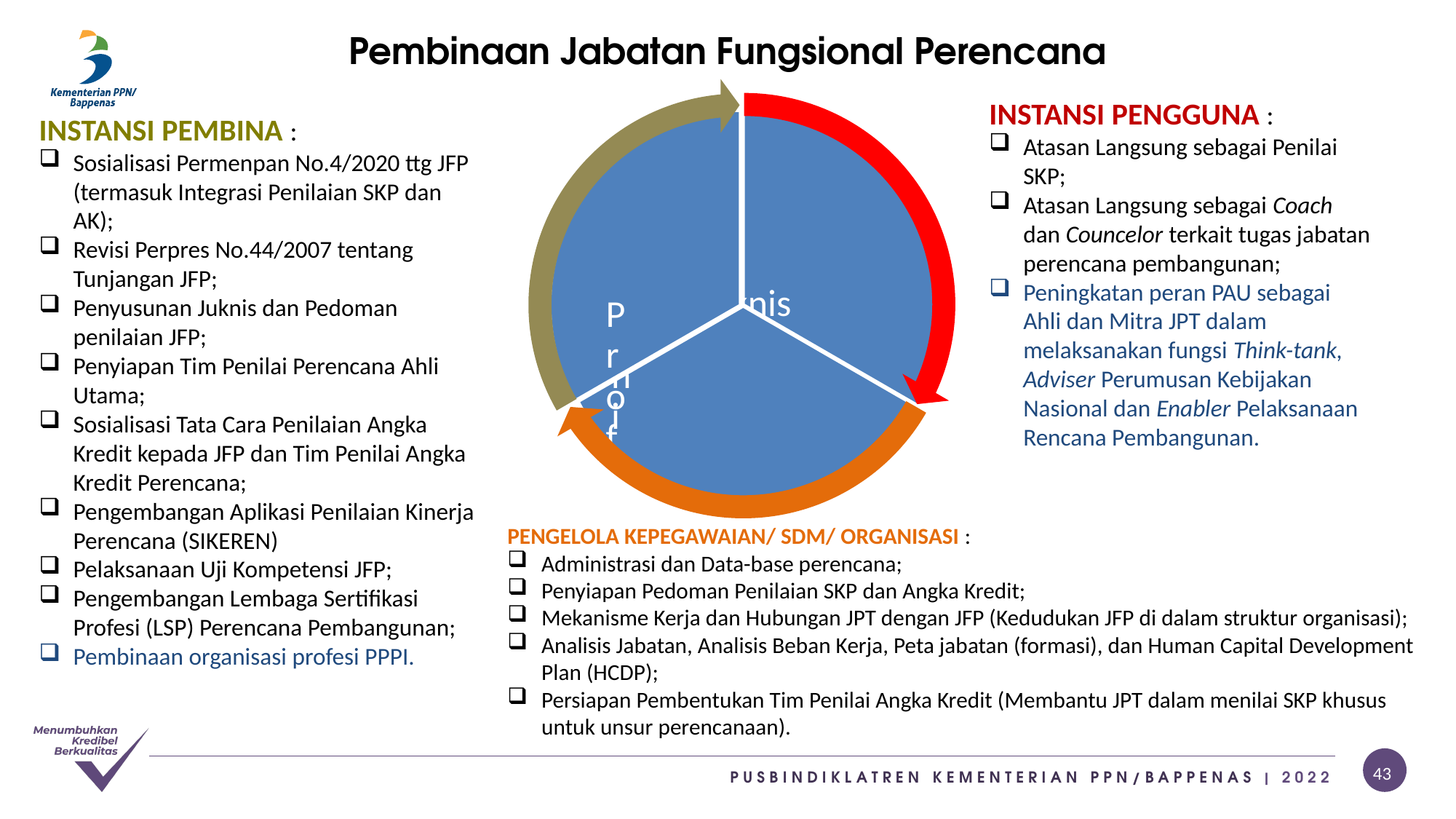

Pembinaan Jabatan Fungsional Perencana
Teknis
Administrasi
Profesi
INSTANSI PENGGUNA :
Atasan Langsung sebagai Penilai SKP;
Atasan Langsung sebagai Coach dan Councelor terkait tugas jabatan perencana pembangunan;
Peningkatan peran PAU sebagai Ahli dan Mitra JPT dalam melaksanakan fungsi Think-tank, Adviser Perumusan Kebijakan Nasional dan Enabler Pelaksanaan Rencana Pembangunan.
INSTANSI PEMBINA :
Sosialisasi Permenpan No.4/2020 ttg JFP (termasuk Integrasi Penilaian SKP dan AK);
Revisi Perpres No.44/2007 tentang Tunjangan JFP;
Penyusunan Juknis dan Pedoman penilaian JFP;
Penyiapan Tim Penilai Perencana Ahli Utama;
Sosialisasi Tata Cara Penilaian Angka Kredit kepada JFP dan Tim Penilai Angka Kredit Perencana;
Pengembangan Aplikasi Penilaian Kinerja Perencana (SIKEREN)
Pelaksanaan Uji Kompetensi JFP;
Pengembangan Lembaga Sertifikasi Profesi (LSP) Perencana Pembangunan;
Pembinaan organisasi profesi PPPI.
PENGELOLA KEPEGAWAIAN/ SDM/ ORGANISASI :
Administrasi dan Data-base perencana;
Penyiapan Pedoman Penilaian SKP dan Angka Kredit;
Mekanisme Kerja dan Hubungan JPT dengan JFP (Kedudukan JFP di dalam struktur organisasi);
Analisis Jabatan, Analisis Beban Kerja, Peta jabatan (formasi), dan Human Capital Development Plan (HCDP);
Persiapan Pembentukan Tim Penilai Angka Kredit (Membantu JPT dalam menilai SKP khusus untuk unsur perencanaan).
43